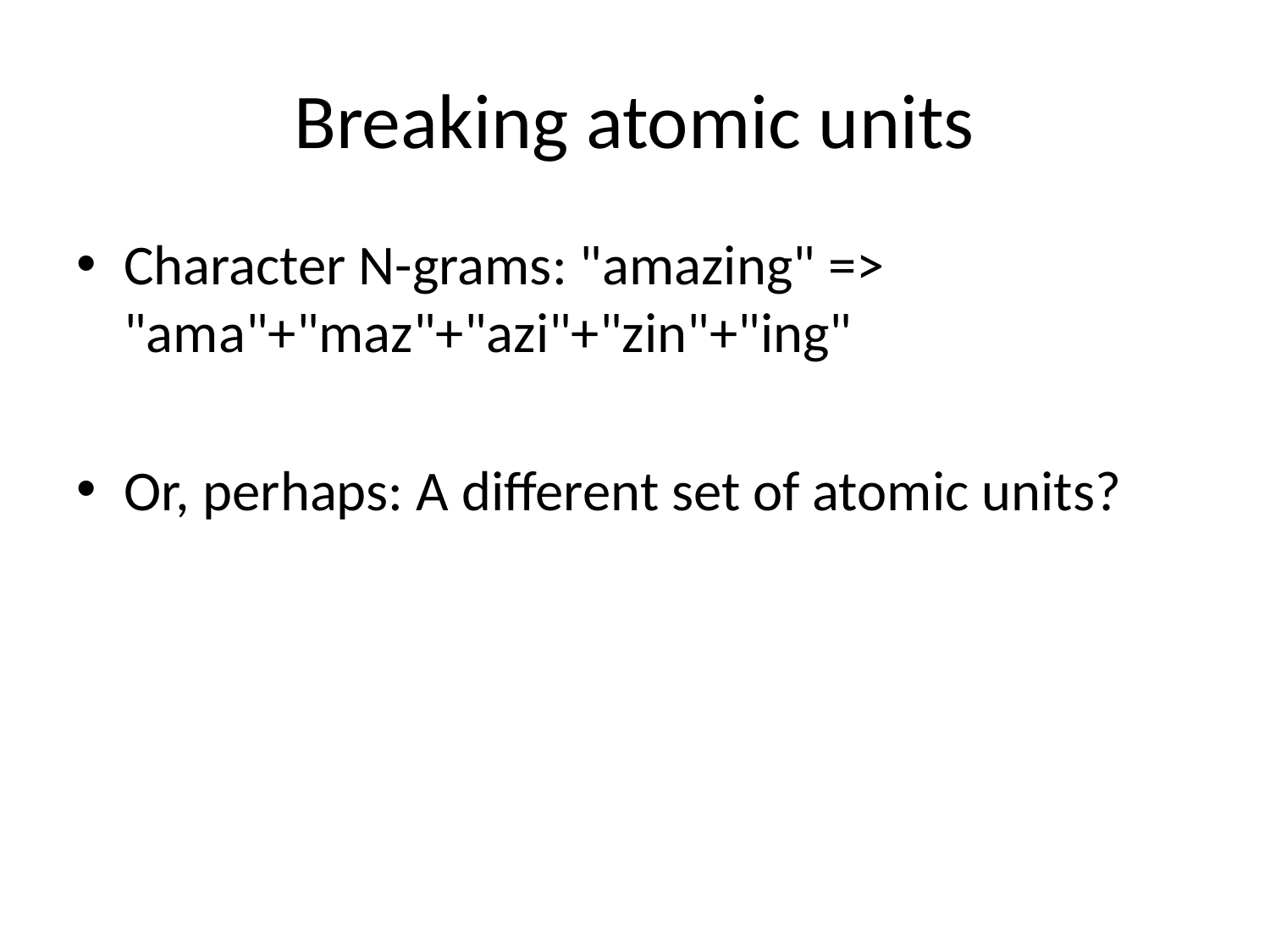

# Breaking atomic units
Character N-grams: "amazing" => "ama"+"maz"+"azi"+"zin"+"ing"

Or, perhaps: A different set of atomic units?